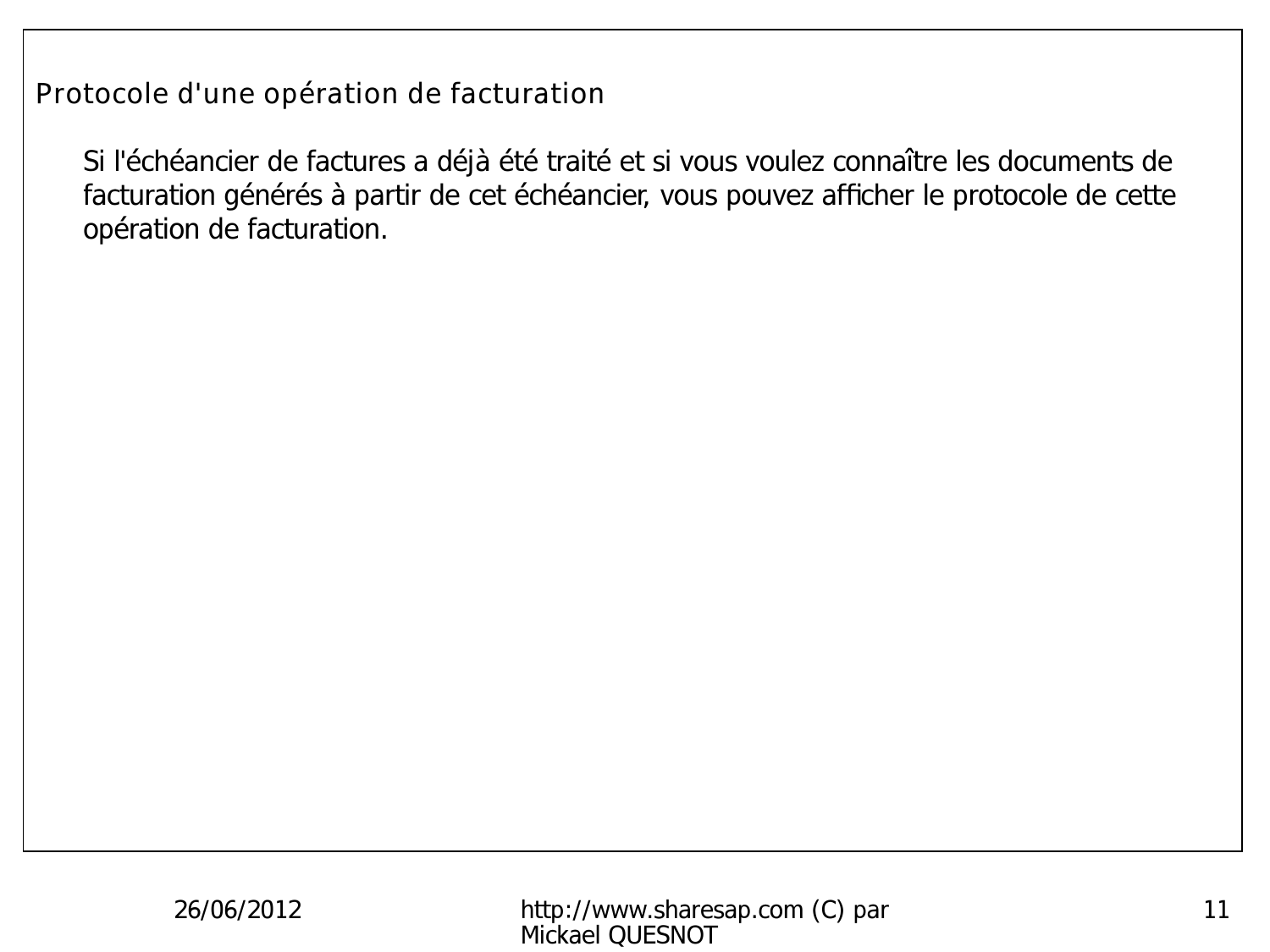

Protocole d'une opération de facturation
Si l'échéancier de factures a déjà été traité et si vous voulez connaître les documents de facturation générés à partir de cet échéancier, vous pouvez afficher le protocole de cette opération de facturation.
26/06/2012
http://www.sharesap.com (C) par Mickael QUESNOT
11